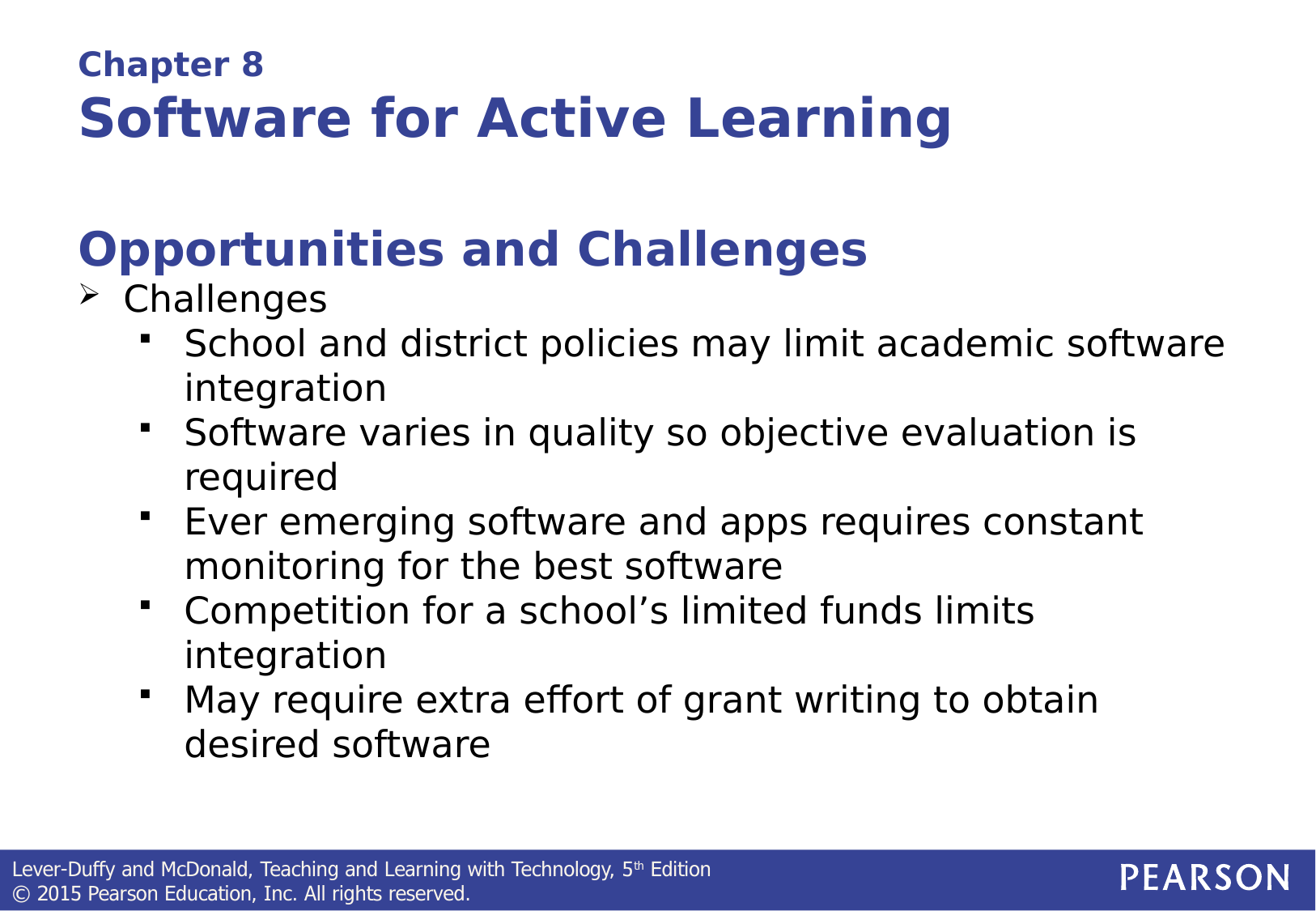

# Chapter 8 Software for Active Learning
Opportunities and Challenges
Challenges
School and district policies may limit academic software integration
Software varies in quality so objective evaluation is required
Ever emerging software and apps requires constant monitoring for the best software
Competition for a school’s limited funds limits integration
May require extra effort of grant writing to obtain desired software